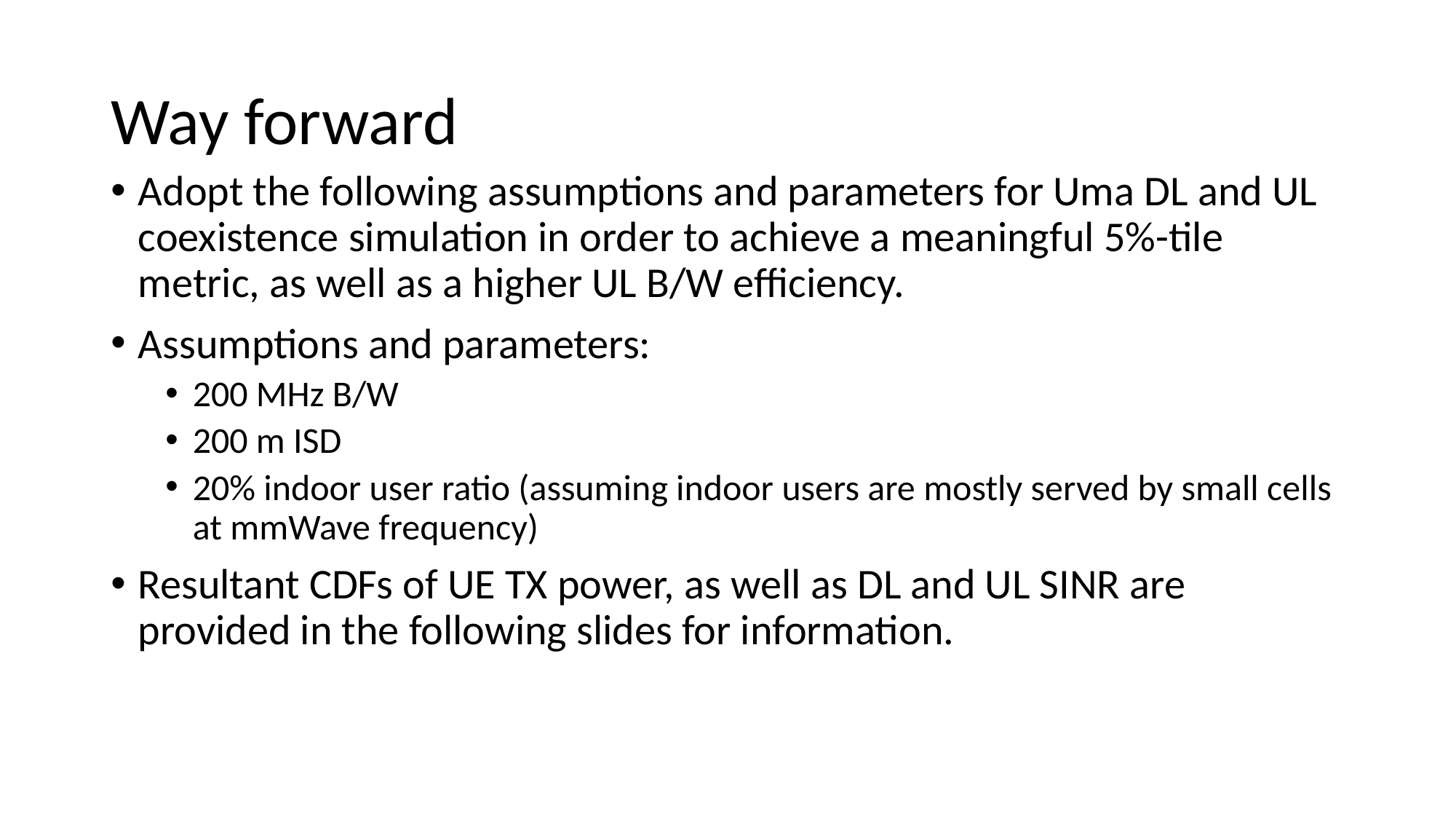

# Way forward
Adopt the following assumptions and parameters for Uma DL and UL coexistence simulation in order to achieve a meaningful 5%-tile metric, as well as a higher UL B/W efficiency.
Assumptions and parameters:
200 MHz B/W
200 m ISD
20% indoor user ratio (assuming indoor users are mostly served by small cells at mmWave frequency)
Resultant CDFs of UE TX power, as well as DL and UL SINR are provided in the following slides for information.